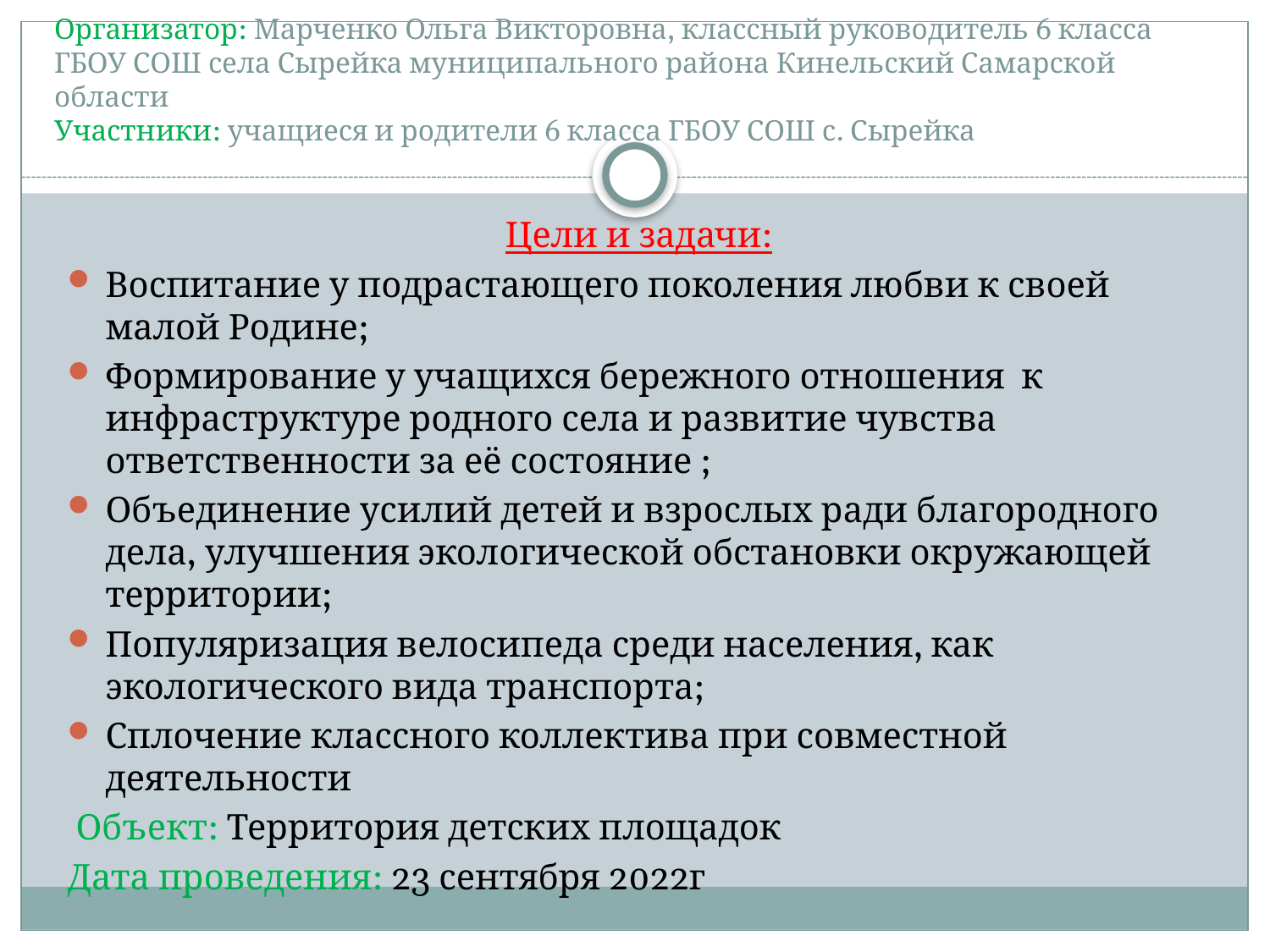

# Организатор: Марченко Ольга Викторовна, классный руководитель 6 класса ГБОУ СОШ села Сырейка муниципального района Кинельский Самарской области Участники: учащиеся и родители 6 класса ГБОУ СОШ с. Сырейка
Цели и задачи:
Воспитание у подрастающего поколения любви к своей малой Родине;
Формирование у учащихся бережного отношения  к инфраструктуре родного села и развитие чувства ответственности за её состояние ;
Объединение усилий детей и взрослых ради благородного дела, улучшения экологической обстановки окружающей территории;
Популяризация велосипеда среди населения, как экологического вида транспорта;
Сплочение классного коллектива при совместной деятельности
 Объект: Территория детских площадок
Дата проведения: 23 сентября 2022г